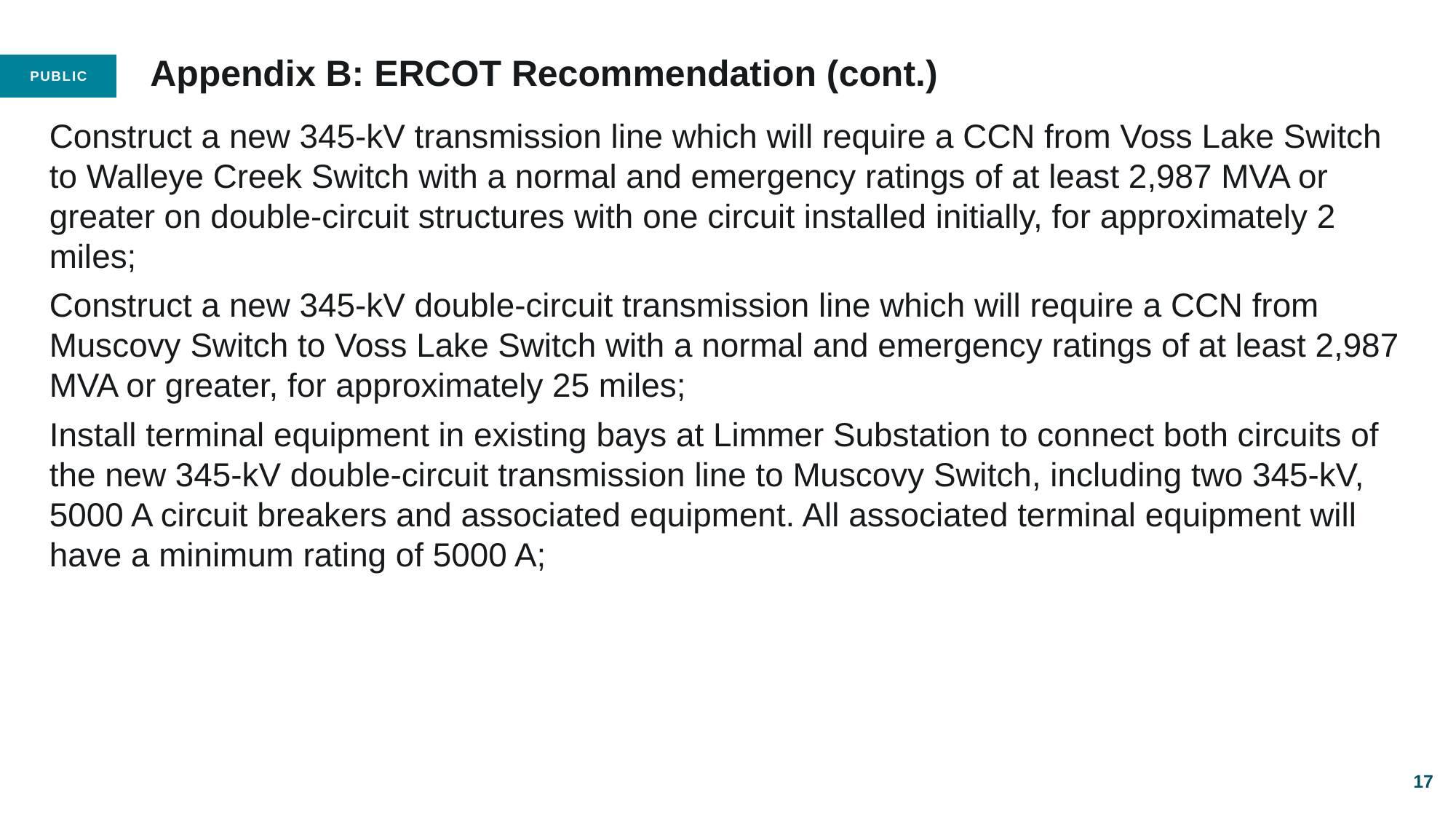

# Appendix B: ERCOT Recommendation (cont.)
Construct a new 345-kV transmission line which will require a CCN from Voss Lake Switch to Walleye Creek Switch with a normal and emergency ratings of at least 2,987 MVA or greater on double-circuit structures with one circuit installed initially, for approximately 2 miles;
Construct a new 345-kV double-circuit transmission line which will require a CCN from Muscovy Switch to Voss Lake Switch with a normal and emergency ratings of at least 2,987 MVA or greater, for approximately 25 miles;
Install terminal equipment in existing bays at Limmer Substation to connect both circuits of the new 345-kV double-circuit transmission line to Muscovy Switch, including two 345-kV, 5000 A circuit breakers and associated equipment. All associated terminal equipment will have a minimum rating of 5000 A;
17